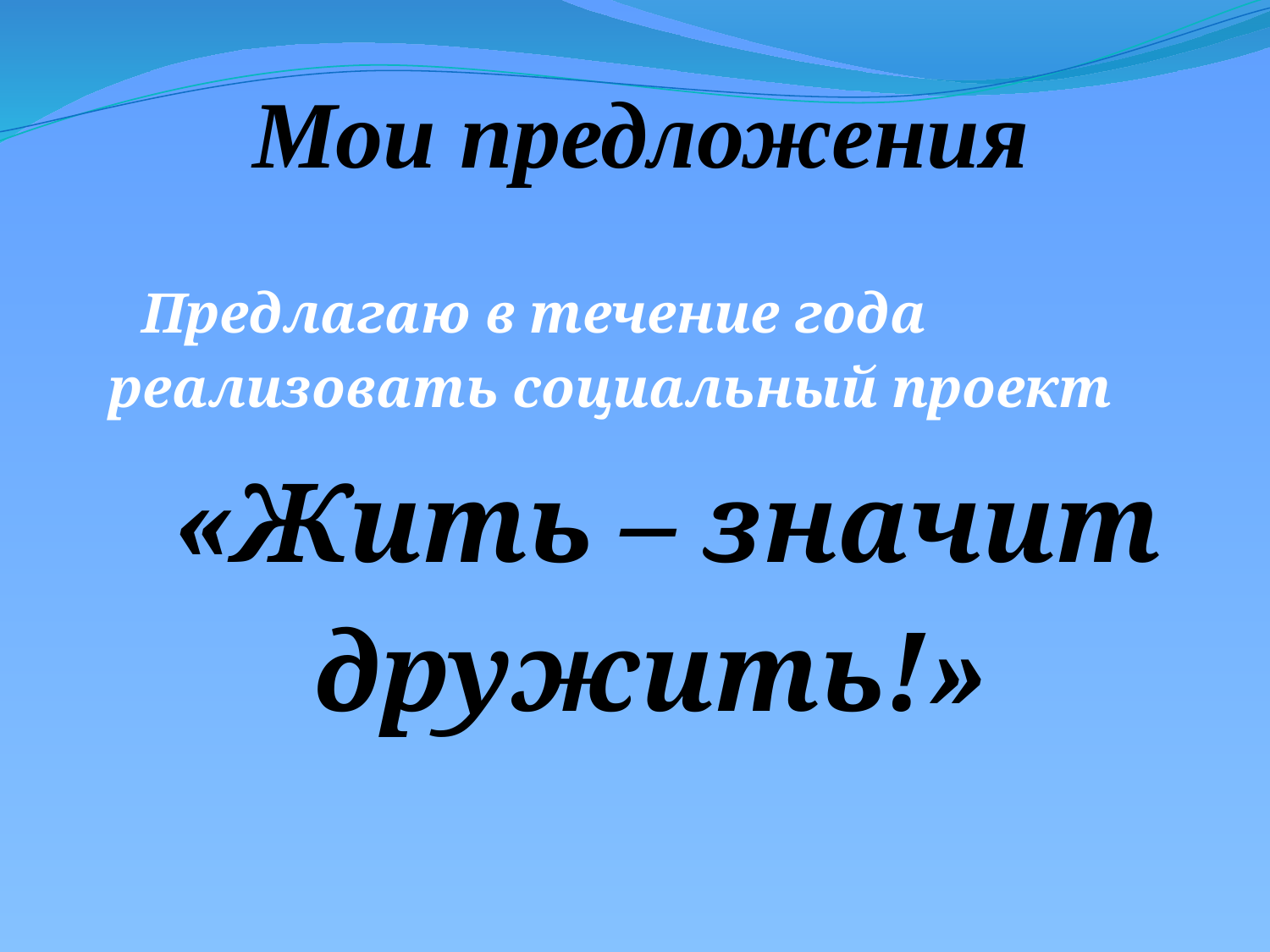

# Мои предложения
Предлагаю в течение года реализовать социальный проект
«Жить – значит дружить!»